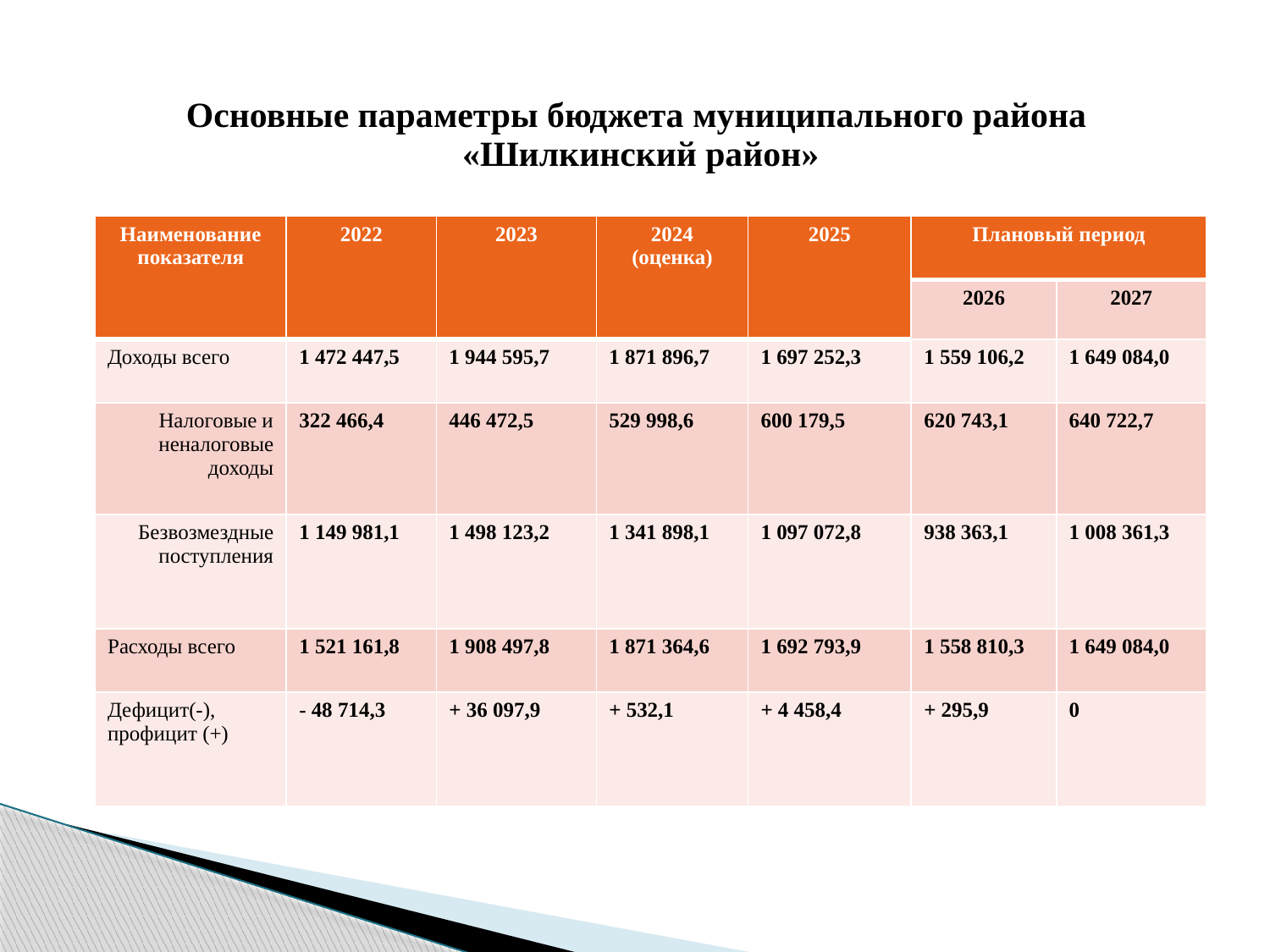

# Основные параметры бюджета муниципального района «Шилкинский район»
| Наименование показателя | 2022 | 2023 | 2024 (оценка) | 2025 | Плановый период |  |
| --- | --- | --- | --- | --- | --- | --- |
|  |  |  |  |  | 2026 | 2027 |
| Доходы всего | 1 472 447,5 | 1 944 595,7 | 1 871 896,7 | 1 697 252,3 | 1 559 106,2 | 1 649 084,0 |
| Налоговые и неналоговые доходы | 322 466,4 | 446 472,5 | 529 998,6 | 600 179,5 | 620 743,1 | 640 722,7 |
| Безвозмездные поступления | 1 149 981,1 | 1 498 123,2 | 1 341 898,1 | 1 097 072,8 | 938 363,1 | 1 008 361,3 |
| Расходы всего | 1 521 161,8 | 1 908 497,8 | 1 871 364,6 | 1 692 793,9 | 1 558 810,3 | 1 649 084,0 |
| Дефицит(-), профицит (+) | - 48 714,3 | + 36 097,9 | + 532,1 | + 4 458,4 | + 295,9 | 0 |